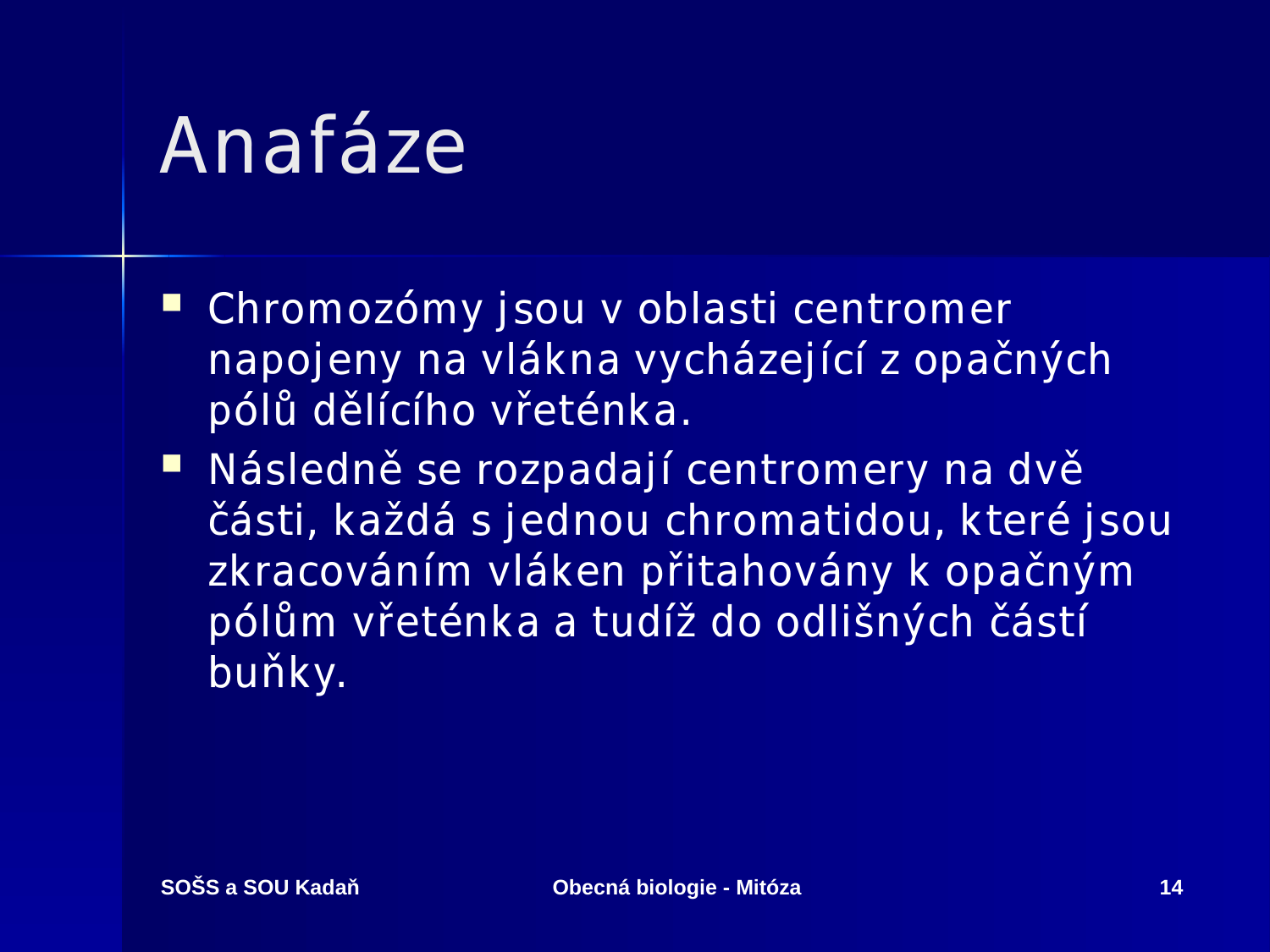

# Anafáze
Chromozómy jsou v oblasti centromer napojeny na vlákna vycházející z opačných pólů dělícího vřeténka.
Následně se rozpadají centromery na dvě části, každá s jednou chromatidou, které jsou zkracováním vláken přitahovány k opačným pólům vřeténka a tudíž do odlišných částí buňky.
SOŠS a SOU Kadaň
Obecná biologie - Mitóza
14